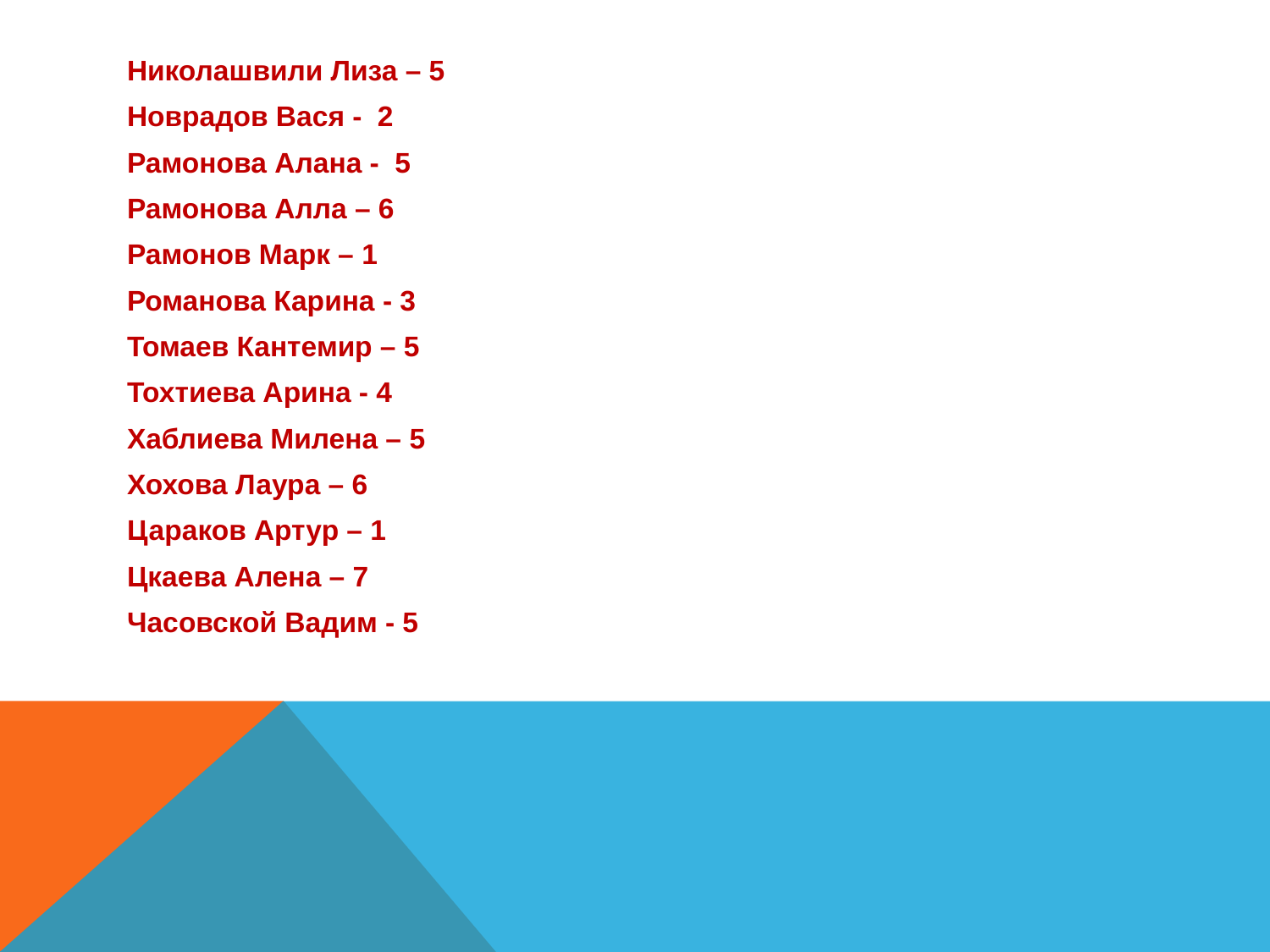

Николашвили Лиза – 5
Новрадов Вася -  2
Рамонова Алана -  5
Рамонова Алла – 6
Рамонов Марк – 1
Романова Карина - 3
Томаев Кантемир – 5
Тохтиева Арина - 4
Хаблиева Милена – 5
Хохова Лаура – 6
Цараков Артур – 1
Цкаева Алена – 7
Часовской Вадим - 5